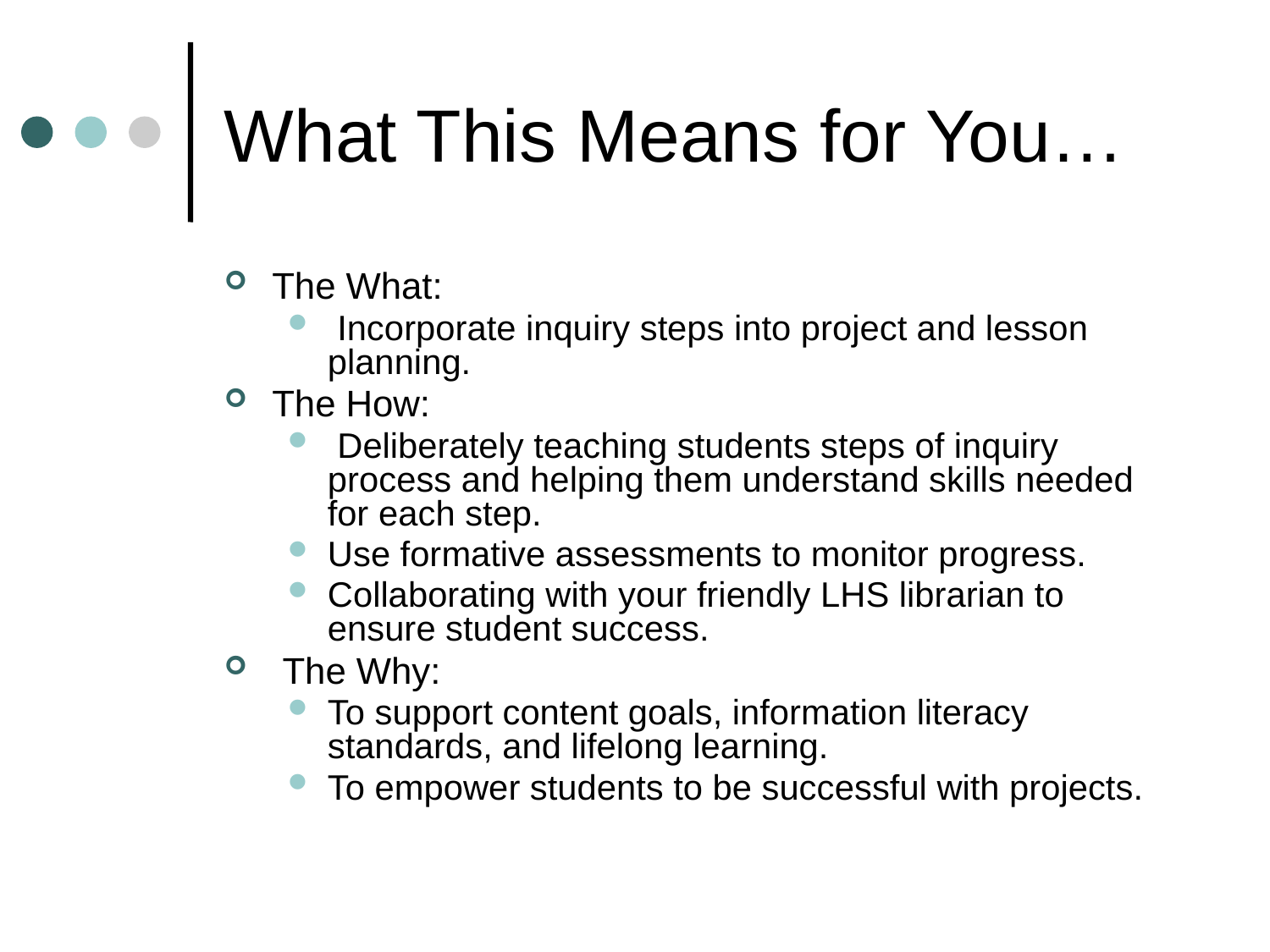

# What This Means for You…
The What:
 Incorporate inquiry steps into project and lesson planning.
The How:
 Deliberately teaching students steps of inquiry process and helping them understand skills needed for each step.
Use formative assessments to monitor progress.
Collaborating with your friendly LHS librarian to ensure student success.
 The Why:
To support content goals, information literacy standards, and lifelong learning.
To empower students to be successful with projects.